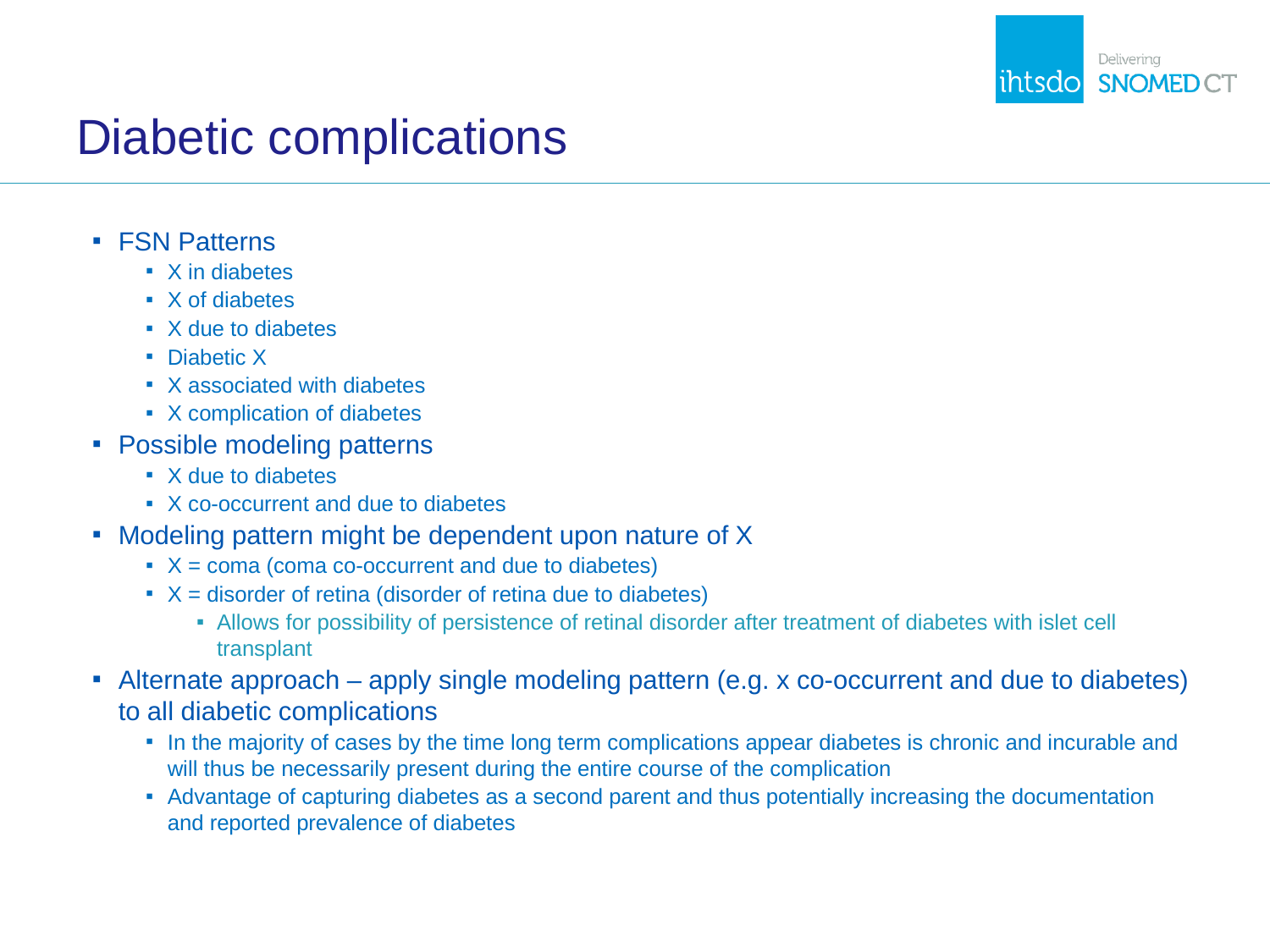

# Diabetic complications
FSN Patterns
X in diabetes
X of diabetes
X due to diabetes
Diabetic X
X associated with diabetes
X complication of diabetes
Possible modeling patterns
X due to diabetes
X co-occurrent and due to diabetes
Modeling pattern might be dependent upon nature of X
X = coma (coma co-occurrent and due to diabetes)
X = disorder of retina (disorder of retina due to diabetes)
Allows for possibility of persistence of retinal disorder after treatment of diabetes with islet cell transplant
Alternate approach – apply single modeling pattern (e.g. x co-occurrent and due to diabetes) to all diabetic complications
In the majority of cases by the time long term complications appear diabetes is chronic and incurable and will thus be necessarily present during the entire course of the complication
Advantage of capturing diabetes as a second parent and thus potentially increasing the documentation and reported prevalence of diabetes